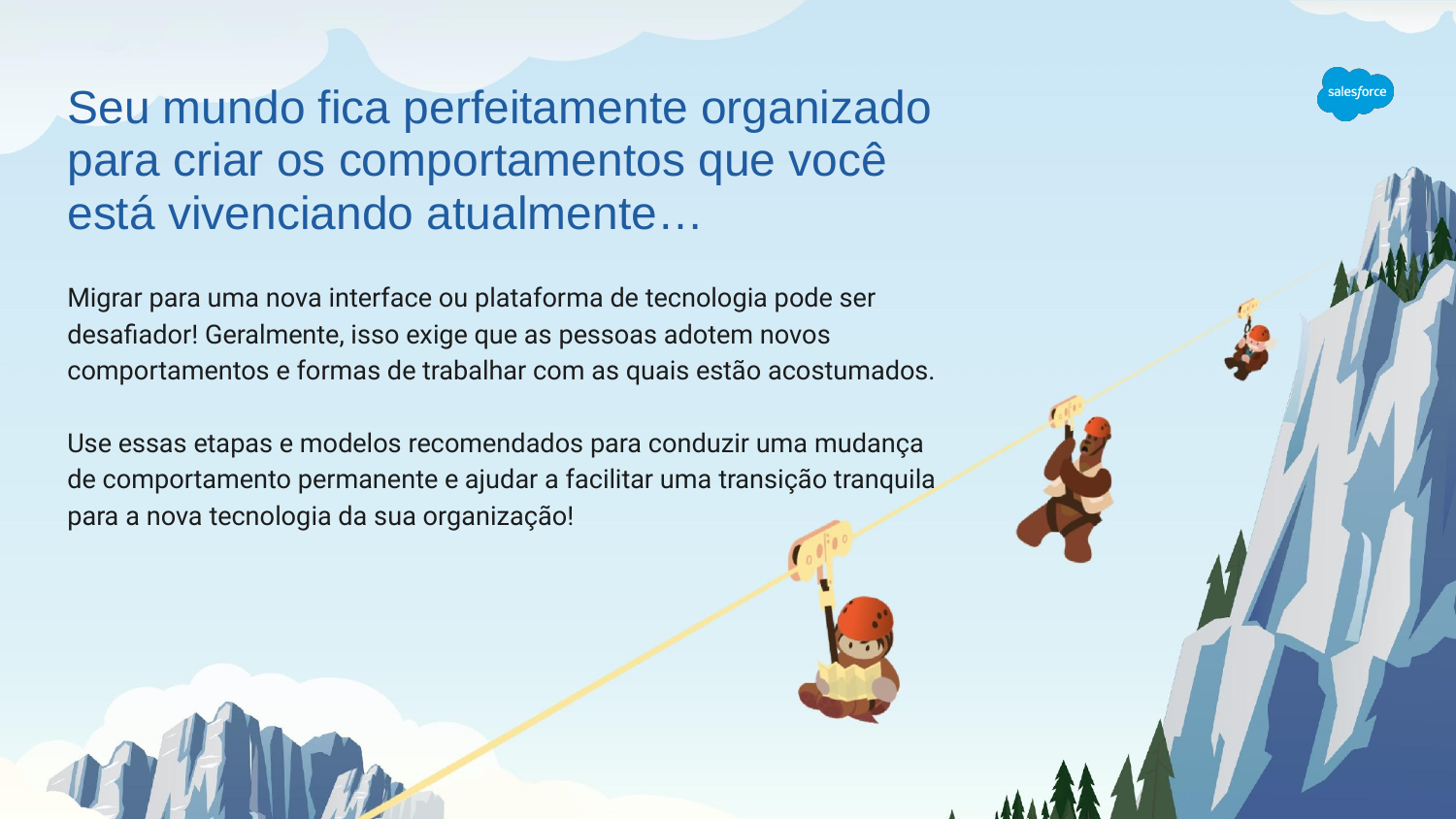

# Seu mundo fica perfeitamente organizado para criar os comportamentos que você está vivenciando atualmente…
Migrar para uma nova interface ou plataforma de tecnologia pode ser desafiador! Geralmente, isso exige que as pessoas adotem novos comportamentos e formas de trabalhar com as quais estão acostumados.
Use essas etapas e modelos recomendados para conduzir uma mudança de comportamento permanente e ajudar a facilitar uma transição tranquila para a nova tecnologia da sua organização!